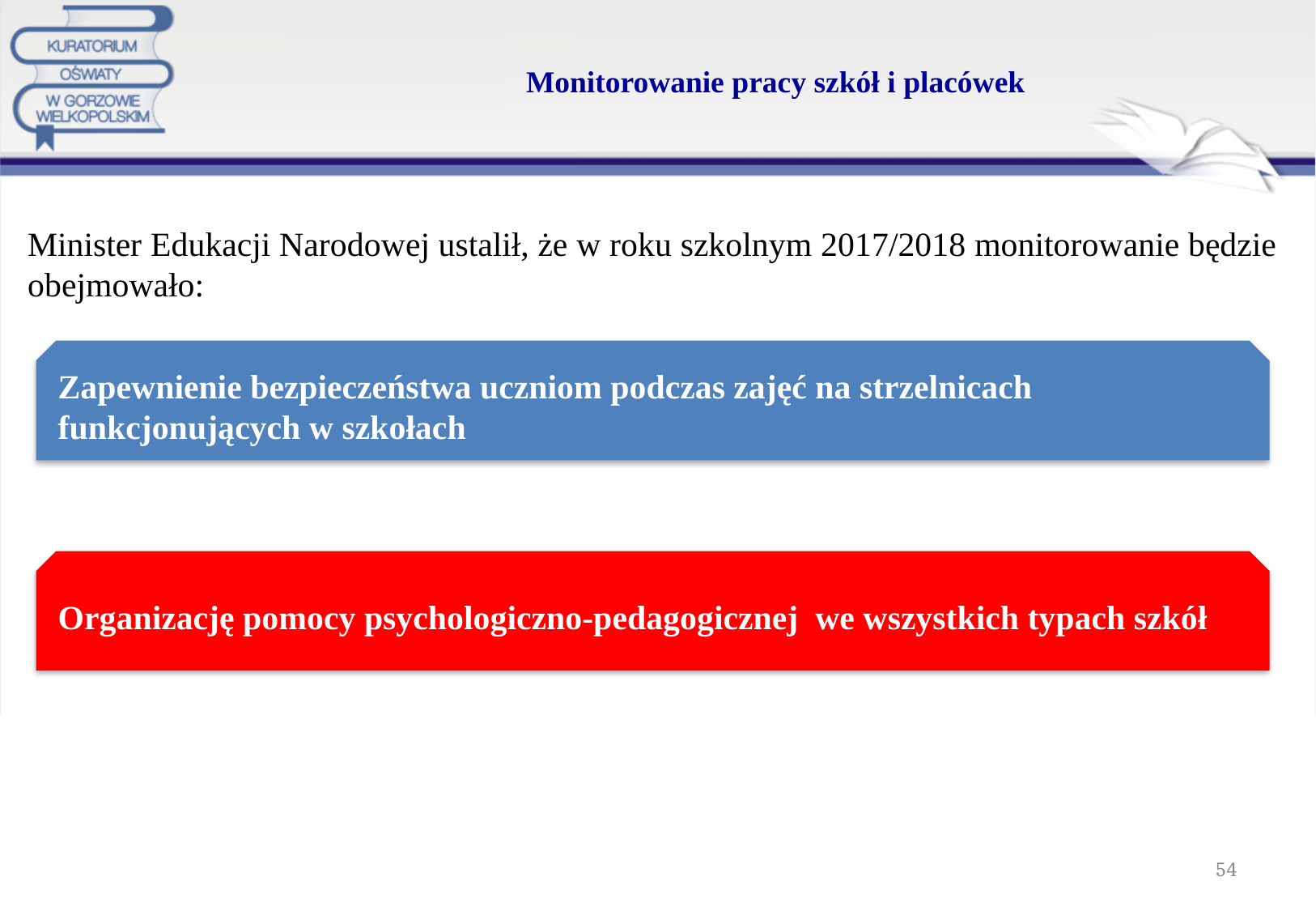

# Monitorowanie pracy szkół i placówek
Minister Edukacji Narodowej ustalił, że w roku szkolnym 2017/2018 monitorowanie będzie obejmowało:

Zapewnienie bezpieczeństwa uczniom podczas zajęć na strzelnicach funkcjonujących w szkołach
Organizację pomocy psychologiczno-pedagogicznej  we wszystkich typach szkół

54